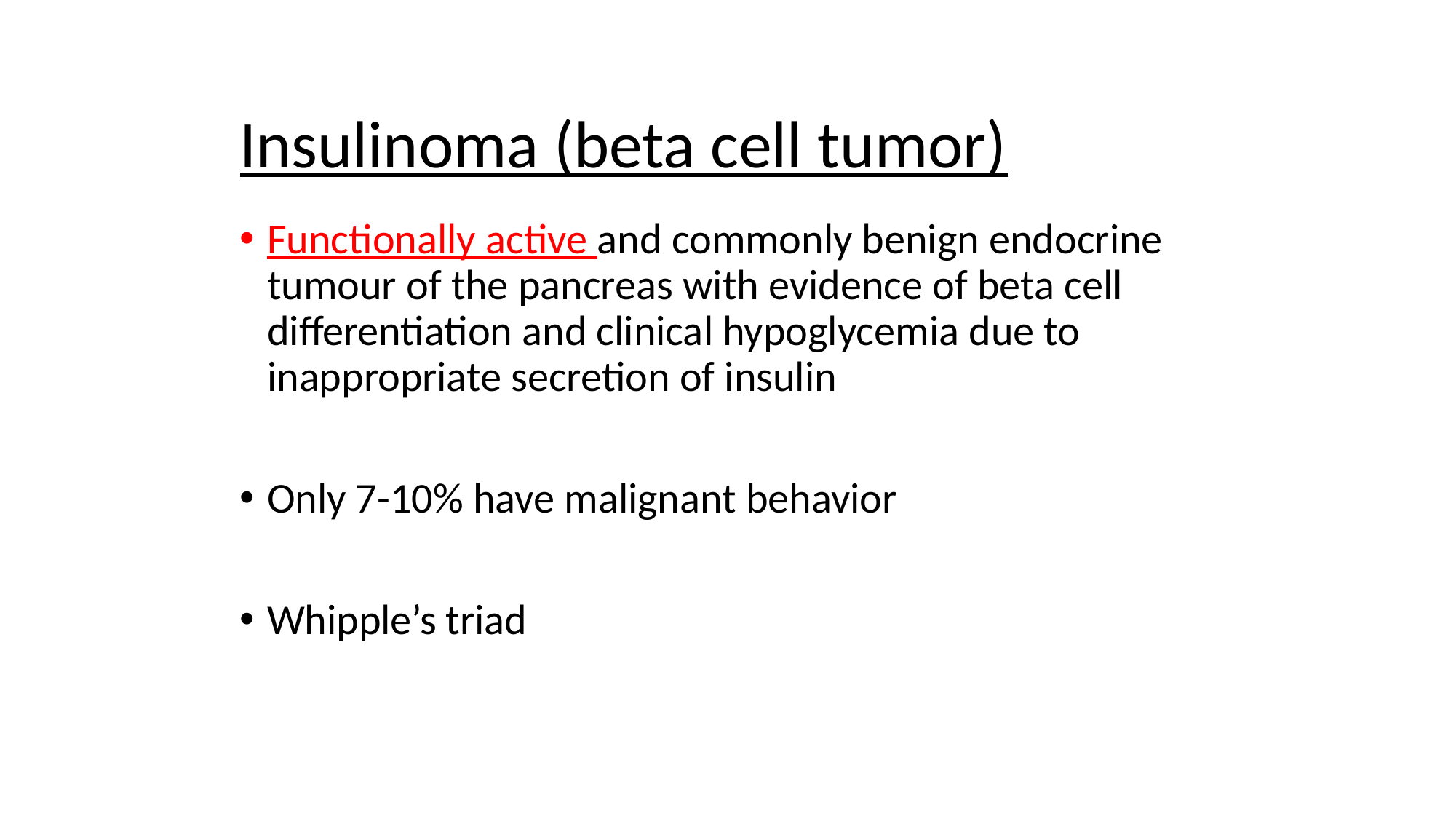

# Insulinoma (beta cell tumor)
Functionally active and commonly benign endocrine tumour of the pancreas with evidence of beta cell differentiation and clinical hypoglycemia due to inappropriate secretion of insulin

Only 7-10% have malignant behavior

Whipple’s triad